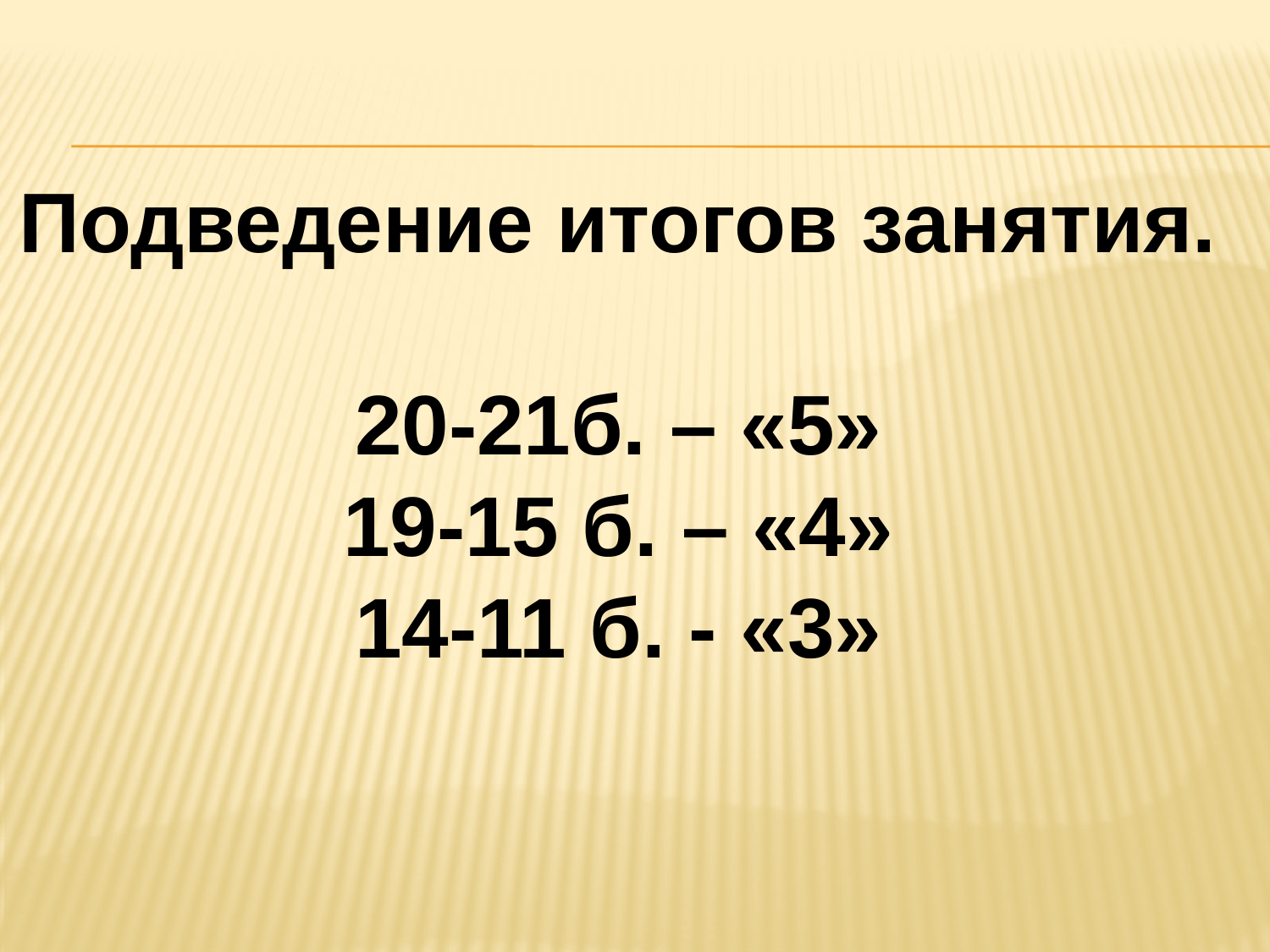

Подведение итогов занятия.

20-21б. – «5»
19-15 б. – «4»
14-11 б. - «3»